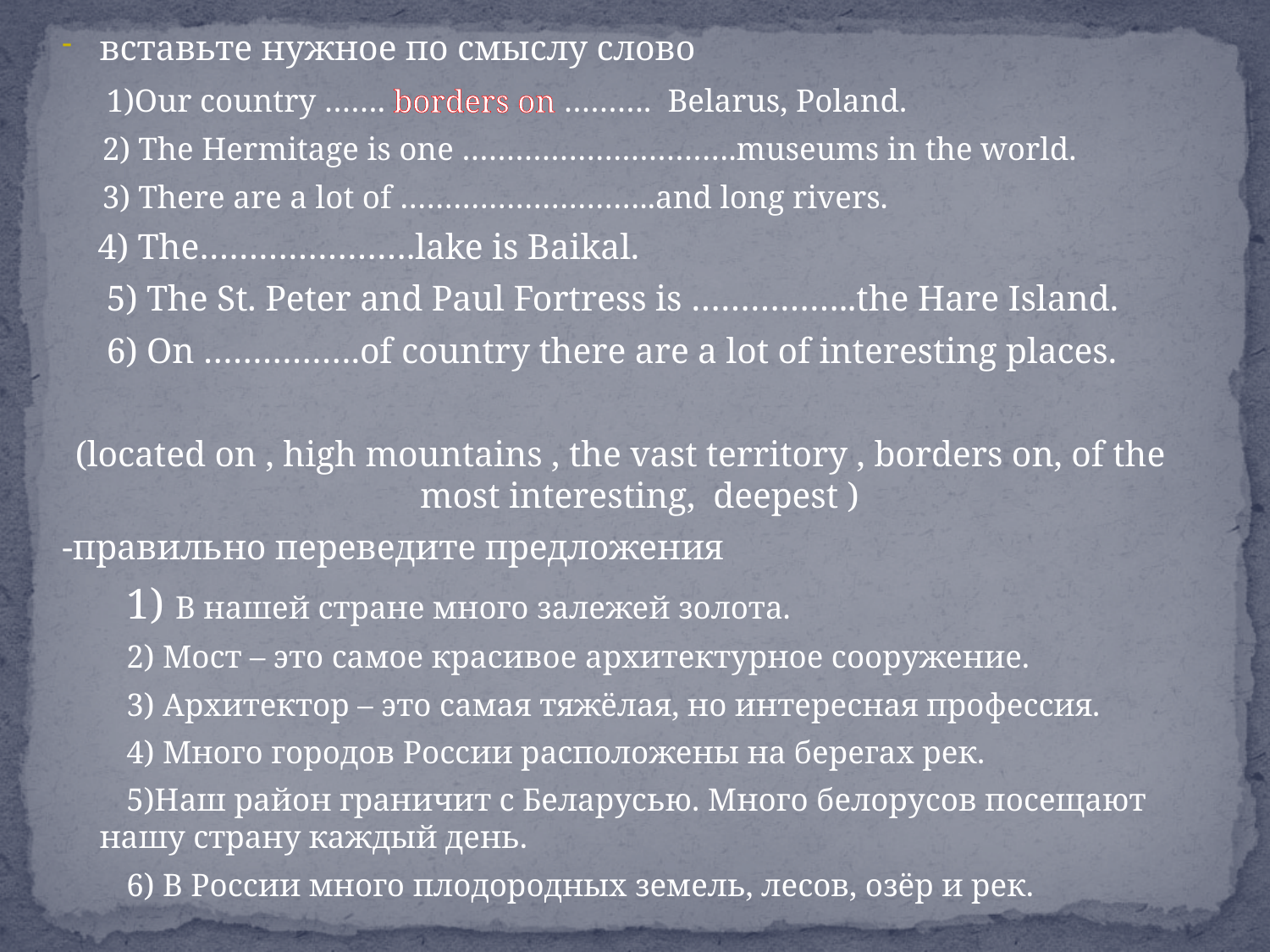

вставьте нужное по смыслу слово
     1)Our country ……. borders on ……….  Belarus, Poland.
     2) The Hermitage is one ………………………….museums in the world.
     3) There are a lot of ………………………..and long rivers.
    4) The………………….lake is Baikal.
     5) The St. Peter and Paul Fortress is ……………..the Hare Island.
     6) On …………….of country there are a lot of interesting places.

(located on , high mountains , the vast territory , borders on, of the most interesting,  deepest )
-правильно переведите предложения
      1) В нашей стране много залежей золота.
        2) Мост – это самое красивое архитектурное сооружение.
        3) Архитектор – это самая тяжёлая, но интересная профессия.
        4) Много городов России расположены на берегах рек.
        5)Наш район граничит с Беларусью. Много белорусов посещают нашу страну каждый день.
        6) В России много плодородных земель, лесов, озёр и рек.

#